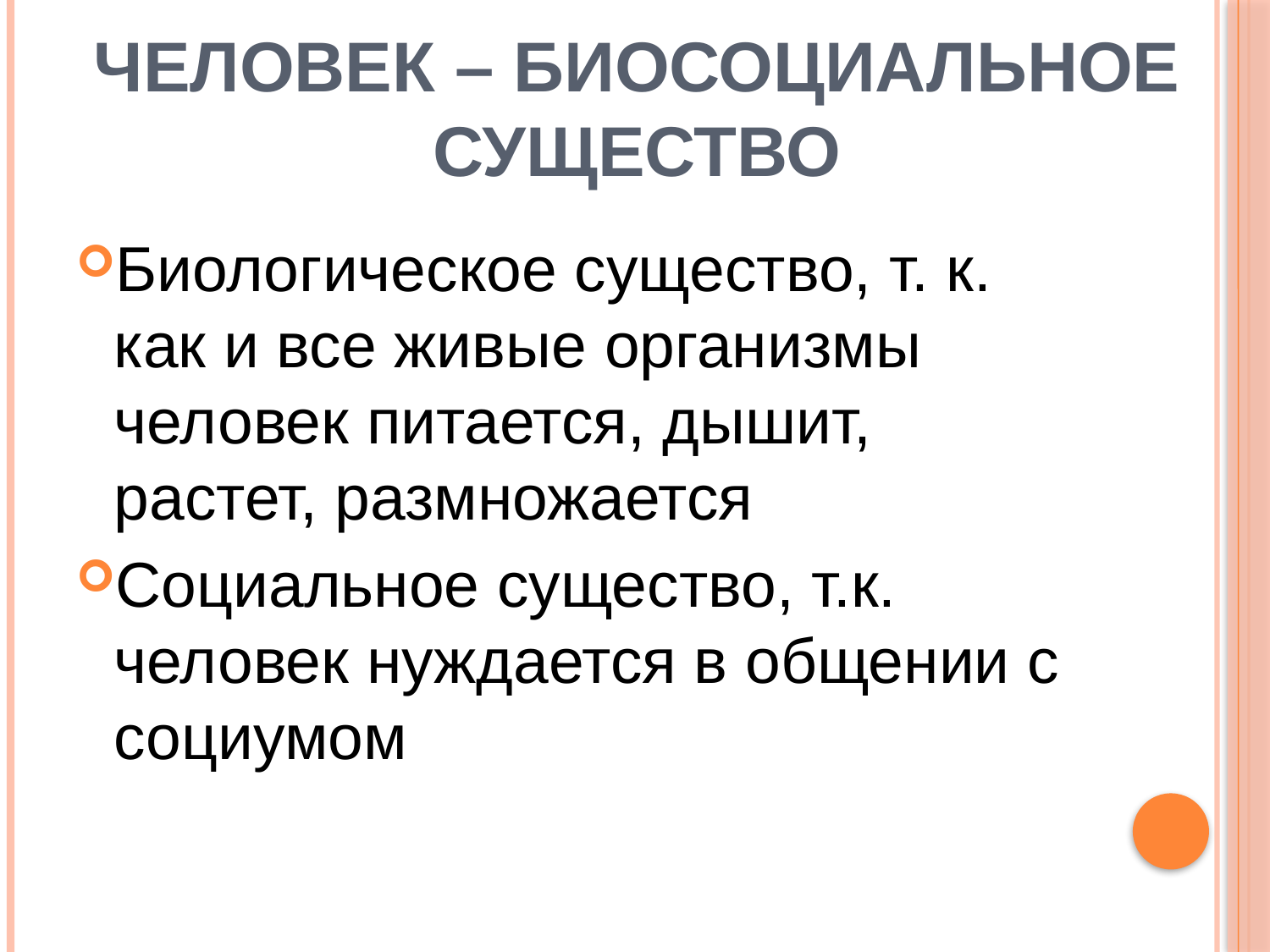

# Человек – биосоциальное существо
Биологическое существо, т. к. как и все живые организмы человек питается, дышит, растет, размножается
Социальное существо, т.к. человек нуждается в общении с социумом